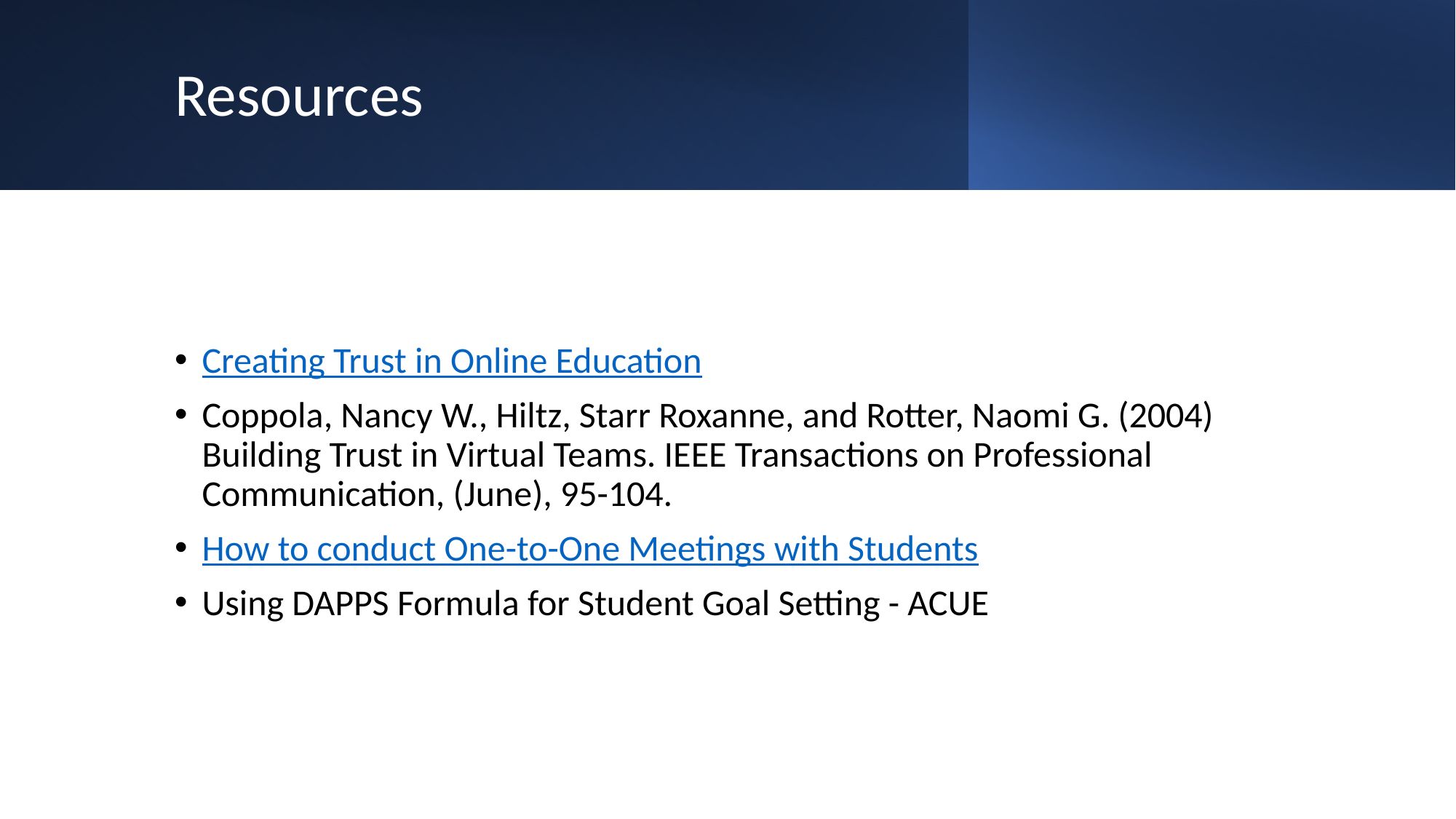

# Resources
Creating Trust in Online Education
Coppola, Nancy W., Hiltz, Starr Roxanne, and Rotter, Naomi G. (2004) Building Trust in Virtual Teams. IEEE Transactions on Professional Communication, (June), 95-104.
How to conduct One-to-One Meetings with Students
Using DAPPS Formula for Student Goal Setting - ACUE